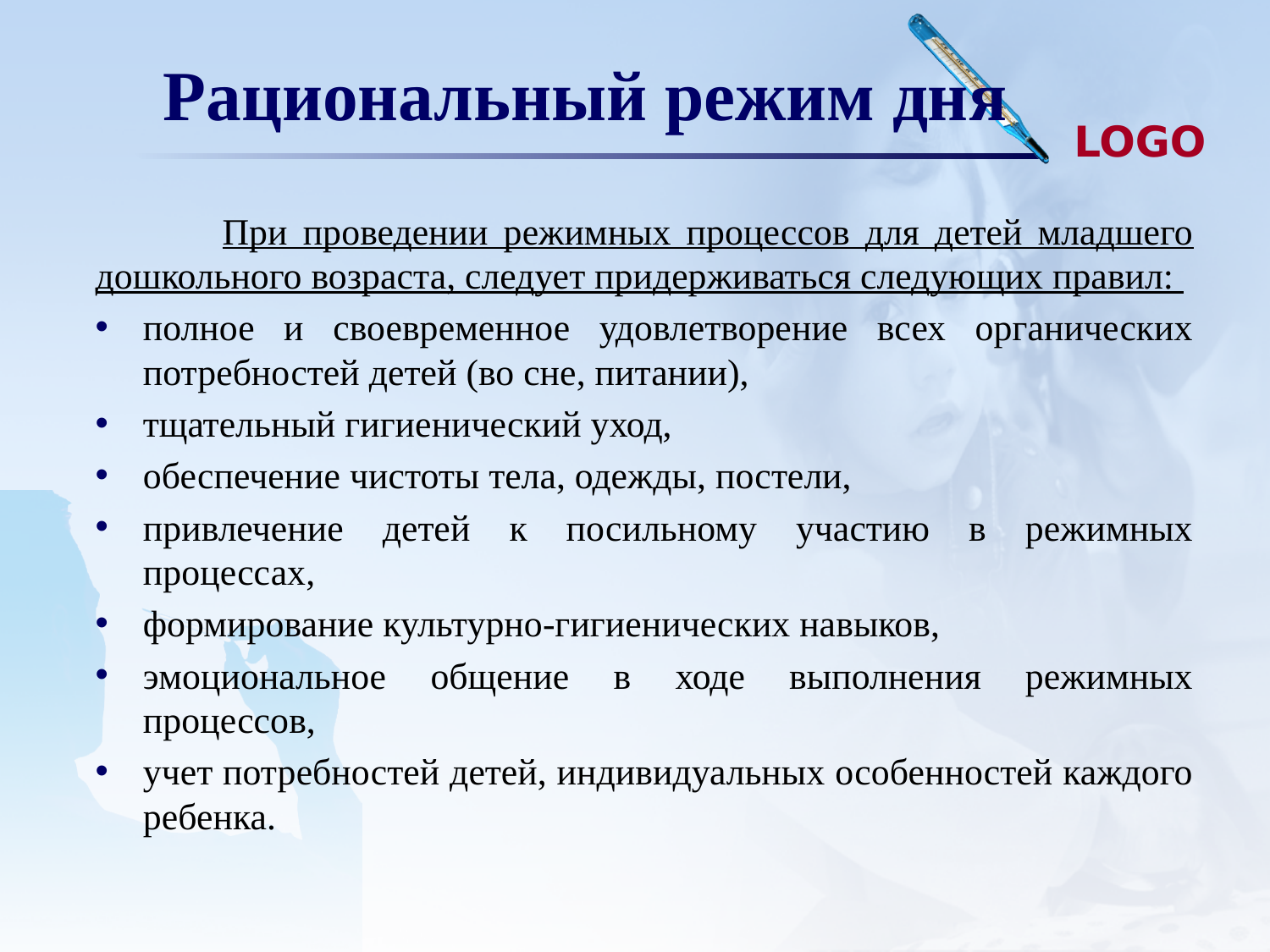

# Рациональный режим дня
	При проведении режимных процессов для детей младшего дошкольного возраста, следует придерживаться следующих правил:
полное и своевременное удовлетворение всех органических потребностей детей (во сне, питании),
тщательный гигиенический уход,
обеспечение чистоты тела, одежды, постели,
привлечение детей к посильному участию в режимных процессах,
формирование культурно-гигиенических навыков,
эмоциональное общение в ходе выполнения режимных процессов,
учет потребностей детей, индивидуальных особенностей каждого ребенка.